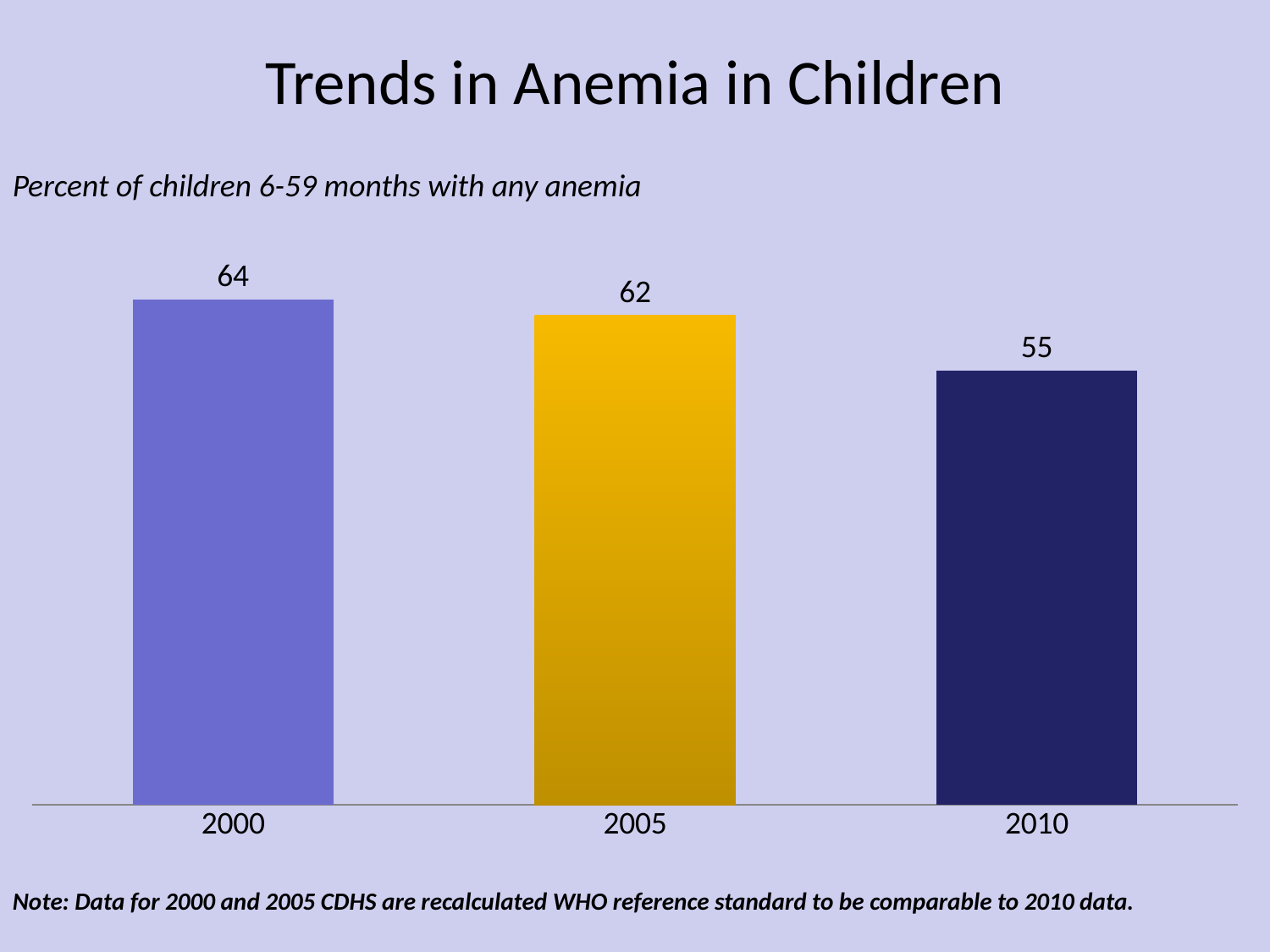

# Trends in Anemia in Children
Percent of children 6-59 months with any anemia

### Chart

| Category | Any anemia |
|---|---|
| 2000 | 64.0 |
| 2005 | 62.0 |
| 2010 | 55.0 |
Note: Data for 2000 and 2005 CDHS are recalculated WHO reference standard to be comparable to 2010 data.